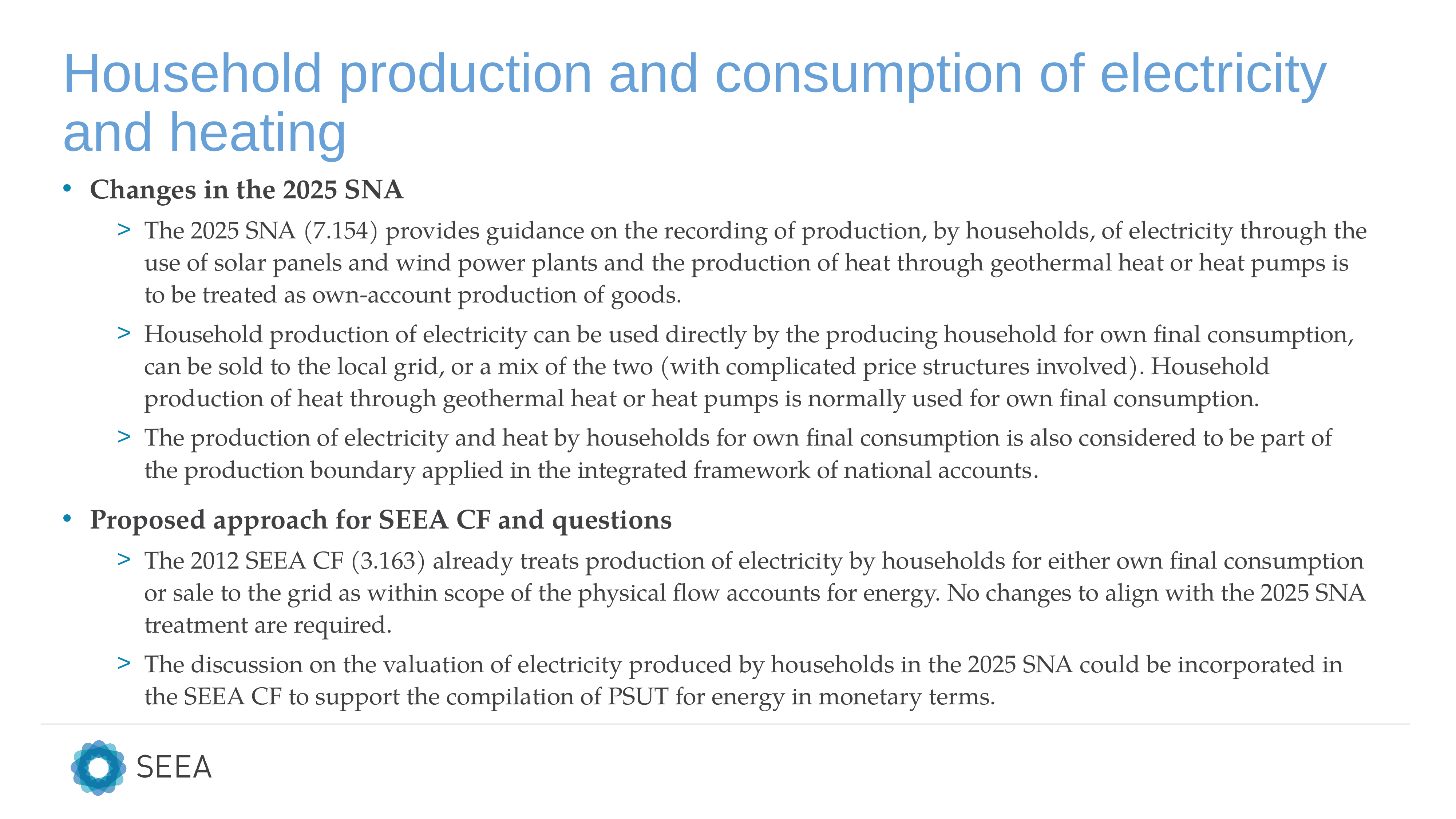

# Household production and consumption of electricity and heating
Changes in the 2025 SNA
The 2025 SNA (7.154) provides guidance on the recording of production, by households, of electricity through the use of solar panels and wind power plants and the production of heat through geothermal heat or heat pumps is to be treated as own-account production of goods.
Household production of electricity can be used directly by the producing household for own final consumption, can be sold to the local grid, or a mix of the two (with complicated price structures involved). Household production of heat through geothermal heat or heat pumps is normally used for own final consumption.
The production of electricity and heat by households for own final consumption is also considered to be part of the production boundary applied in the integrated framework of national accounts.
Proposed approach for SEEA CF and questions
The 2012 SEEA CF (3.163) already treats production of electricity by households for either own final consumption or sale to the grid as within scope of the physical flow accounts for energy. No changes to align with the 2025 SNA treatment are required.
The discussion on the valuation of electricity produced by households in the 2025 SNA could be incorporated in the SEEA CF to support the compilation of PSUT for energy in monetary terms.